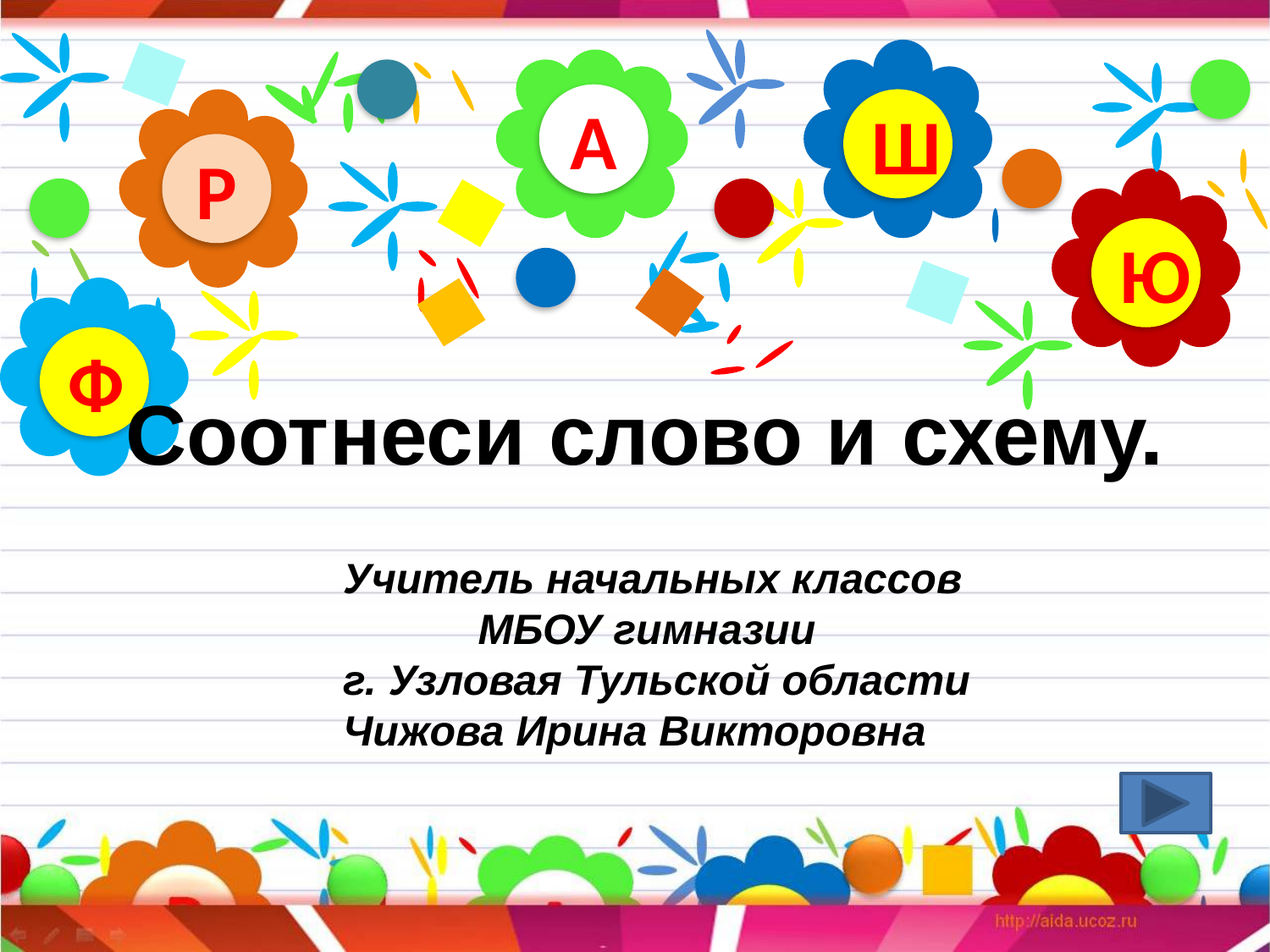

А
Ш

Р

Ю

Ф

Соотнеси слово и схему.

Учитель начальных классов
МБОУ гимназии
г. Узловая Тульской области
Чижова Ирина Викторовна